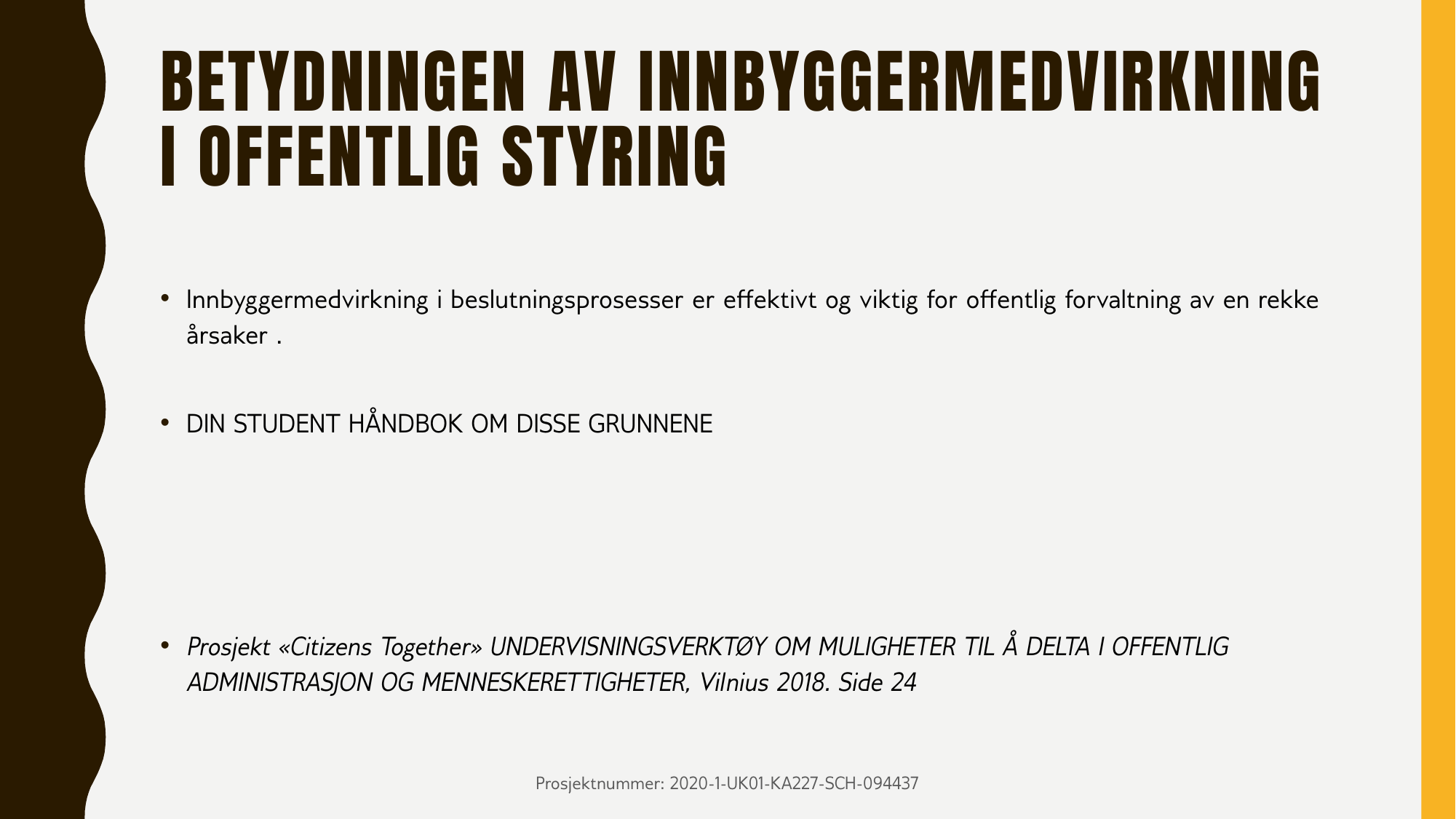

# Betydningen av innbyggermedvirkning i offentlig styring
Innbyggermedvirkning i beslutningsprosesser er effektivt og viktig for offentlig forvaltning av en rekke årsaker .

DIN STUDENT HÅNDBOK OM DISSE GRUNNENE

Prosjekt «Citizens Together» UNDERVISNINGSVERKTØY OM MULIGHETER TIL Å DELTA I OFFENTLIG ADMINISTRASJON OG MENNESKERETTIGHETER, Vilnius 2018. Side 24

Prosjektnummer: 2020-1-UK01-KA227-SCH-094437